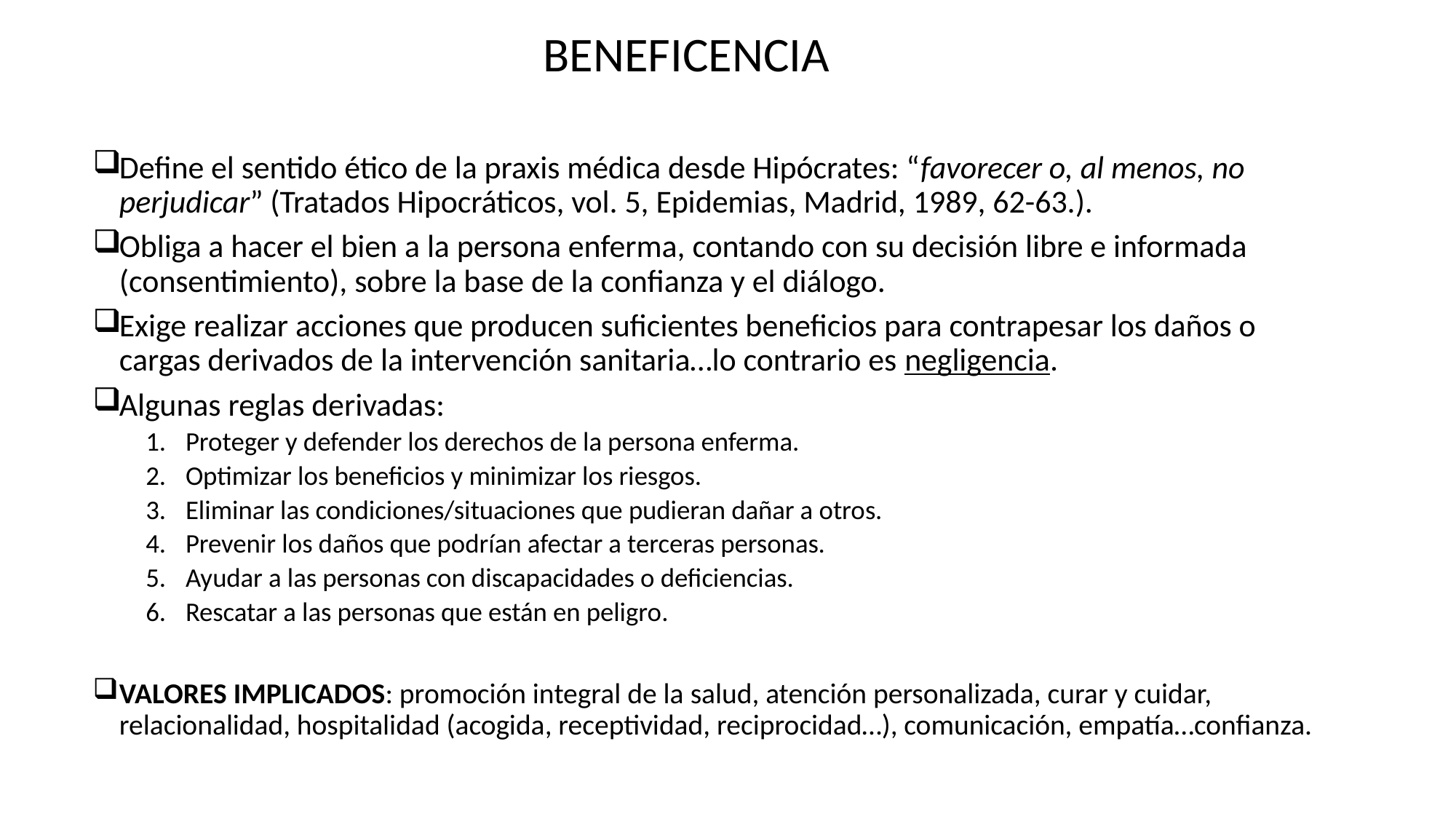

# BENEFICENCIA

Define el sentido ético de la praxis médica desde Hipócrates: “favorecer o, al menos, no perjudicar” (Tratados Hipocráticos, vol. 5, Epidemias, Madrid, 1989, 62-63.).
Obliga a hacer el bien a la persona enferma, contando con su decisión libre e informada (consentimiento), sobre la base de la confianza y el diálogo.
Exige realizar acciones que producen suficientes beneficios para contrapesar los daños o cargas derivados de la intervención sanitaria…lo contrario es negligencia.
Algunas reglas derivadas:
Proteger y defender los derechos de la persona enferma.
Optimizar los beneficios y minimizar los riesgos.
Eliminar las condiciones/situaciones que pudieran dañar a otros.
Prevenir los daños que podrían afectar a terceras personas.
Ayudar a las personas con discapacidades o deficiencias.
Rescatar a las personas que están en peligro.

VALORES IMPLICADOS: promoción integral de la salud, atención personalizada, curar y cuidar,  relacionalidad, hospitalidad (acogida, receptividad, reciprocidad…), comunicación, empatía…confianza.